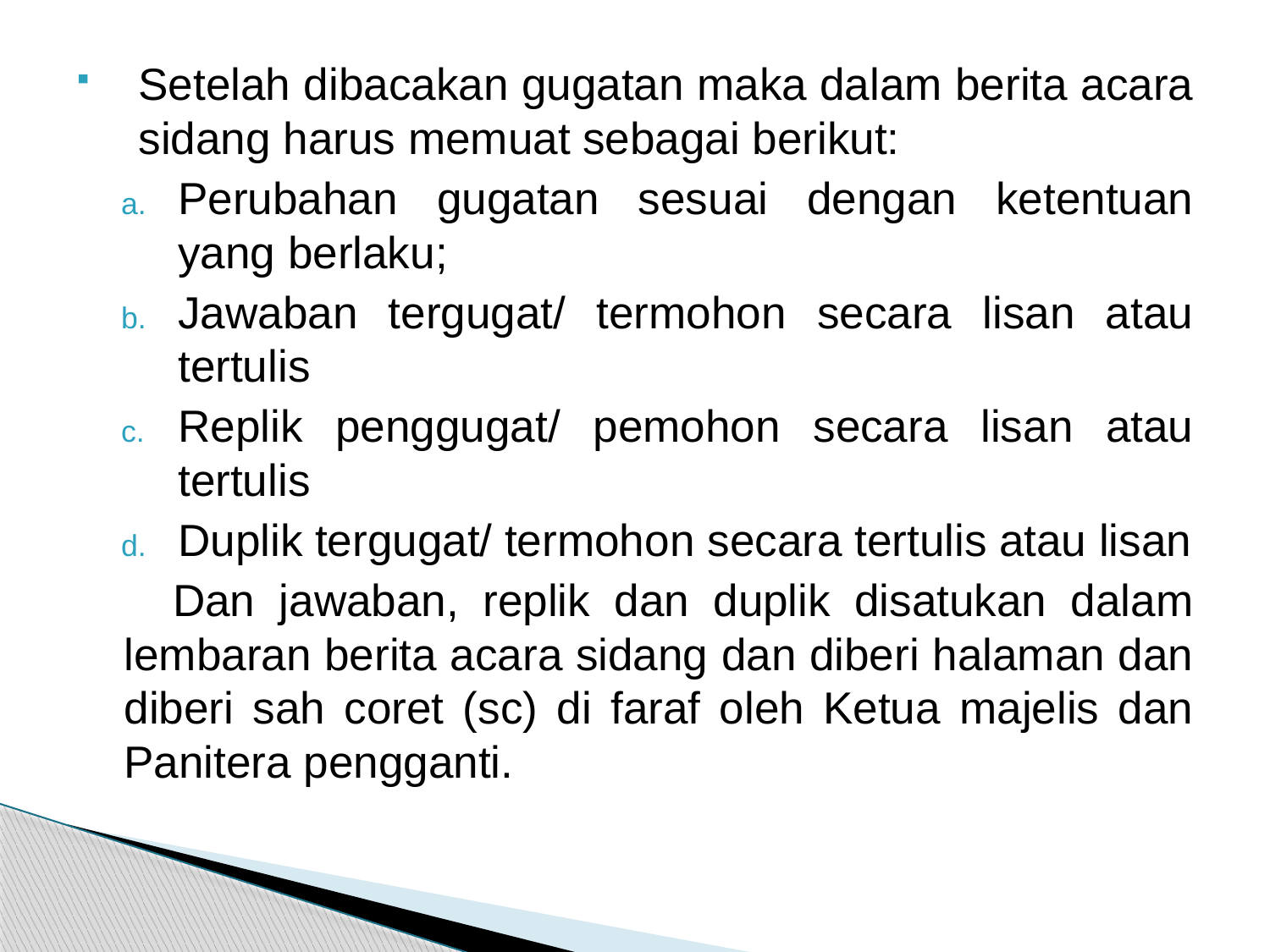

Setelah dibacakan gugatan maka dalam berita acara sidang harus memuat sebagai berikut:
Perubahan gugatan sesuai dengan ketentuan yang berlaku;
Jawaban tergugat/ termohon secara lisan atau tertulis
Replik penggugat/ pemohon secara lisan atau tertulis
Duplik tergugat/ termohon secara tertulis atau lisan
    Dan jawaban, replik dan duplik disatukan dalam lembaran berita acara sidang dan diberi halaman dan diberi sah coret (sc) di faraf oleh Ketua majelis dan Panitera pengganti.